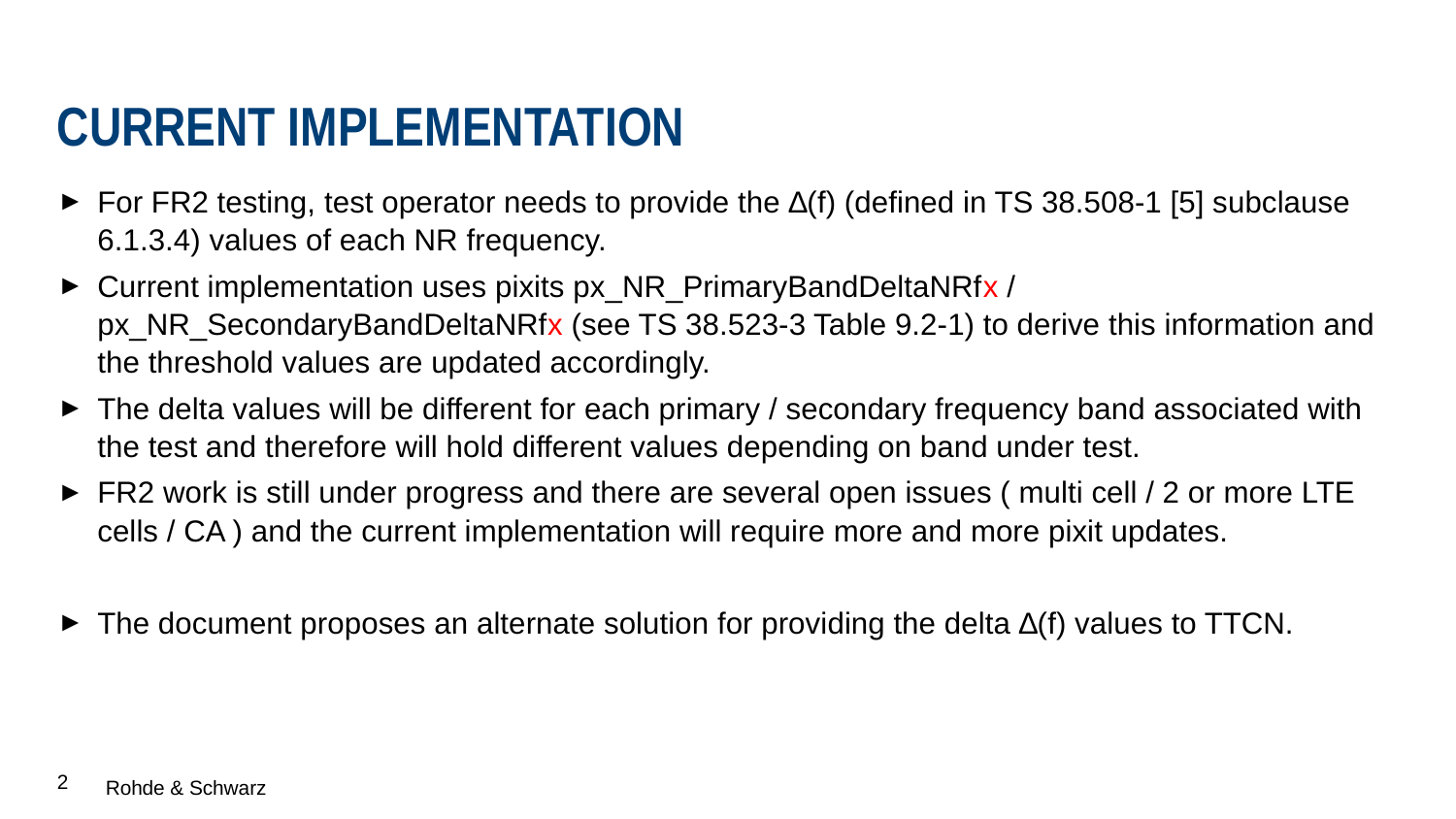

# Current Implementation
For FR2 testing, test operator needs to provide the ∆(f) (defined in TS 38.508-1 [5] subclause 6.1.3.4) values of each NR frequency.
Current implementation uses pixits px_NR_PrimaryBandDeltaNRfx / px_NR_SecondaryBandDeltaNRfx (see TS 38.523-3 Table 9.2-1) to derive this information and the threshold values are updated accordingly.
The delta values will be different for each primary / secondary frequency band associated with the test and therefore will hold different values depending on band under test.
FR2 work is still under progress and there are several open issues ( multi cell / 2 or more LTE cells / CA ) and the current implementation will require more and more pixit updates.

The document proposes an alternate solution for providing the delta ∆(f) values to TTCN.

2